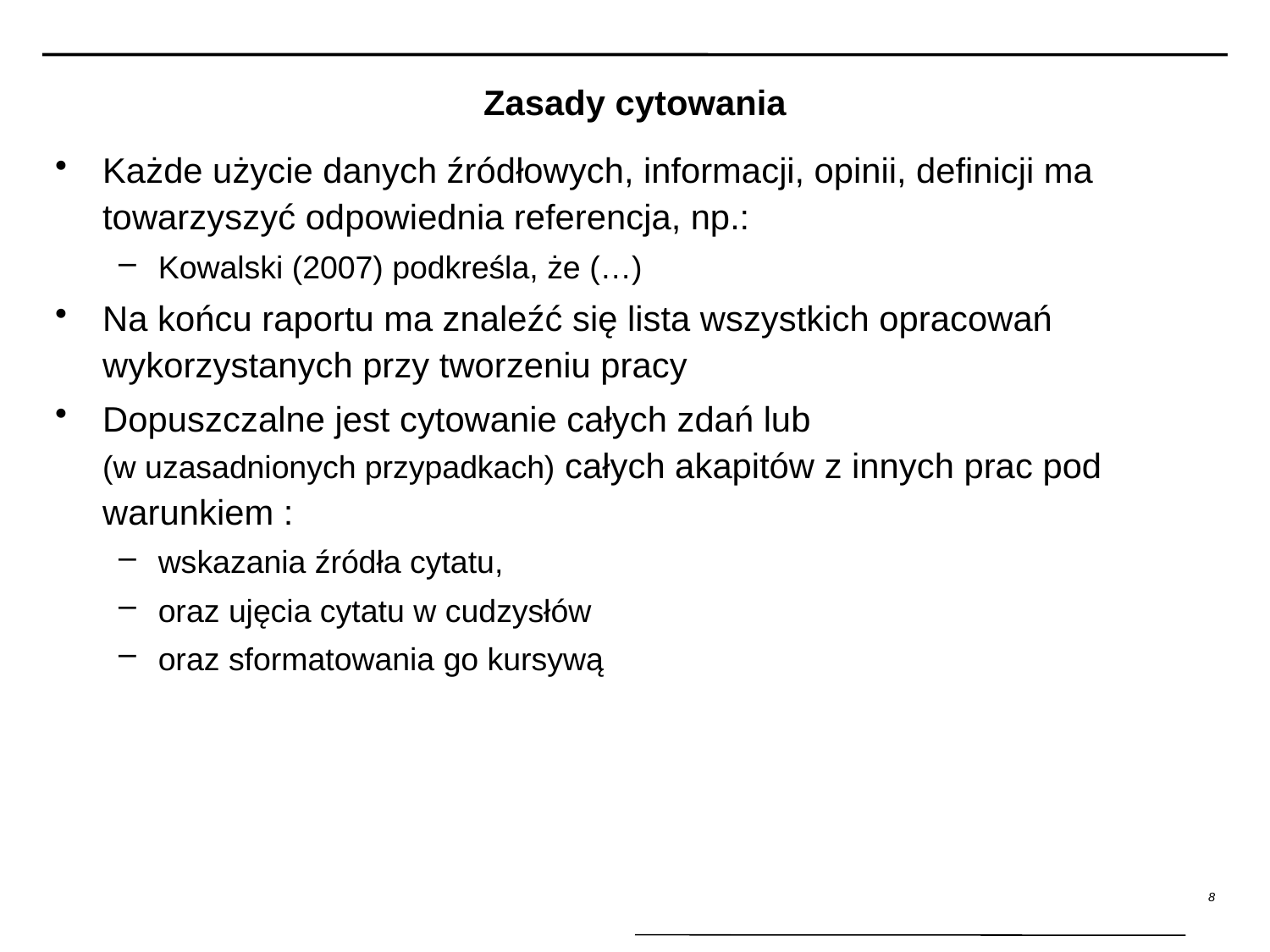

# Zasady cytowania
Każde użycie danych źródłowych, informacji, opinii, definicji ma towarzyszyć odpowiednia referencja, np.:
Kowalski (2007) podkreśla, że (…)
Na końcu raportu ma znaleźć się lista wszystkich opracowań wykorzystanych przy tworzeniu pracy
Dopuszczalne jest cytowanie całych zdań lub
(w uzasadnionych przypadkach) całych akapitów z innych prac pod warunkiem :
wskazania źródła cytatu,
oraz ujęcia cytatu w cudzysłów
oraz sformatowania go kursywą

8